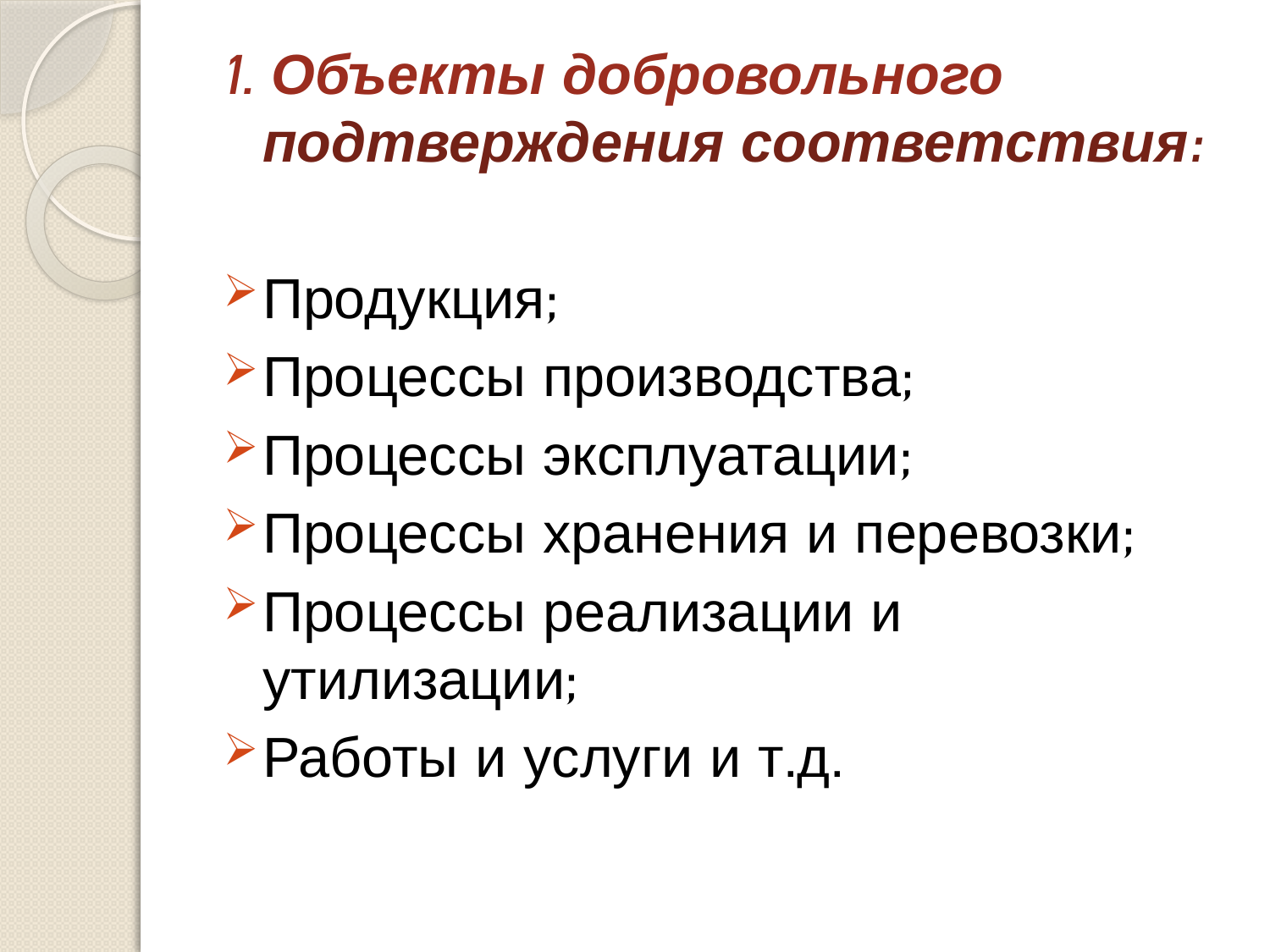

1. Объекты добровольного подтверждения соответствия:

Продукция;
Процессы производства;
Процессы эксплуатации;
Процессы хранения и перевозки;
Процессы реализации и утилизации;
Работы и услуги и т.д.